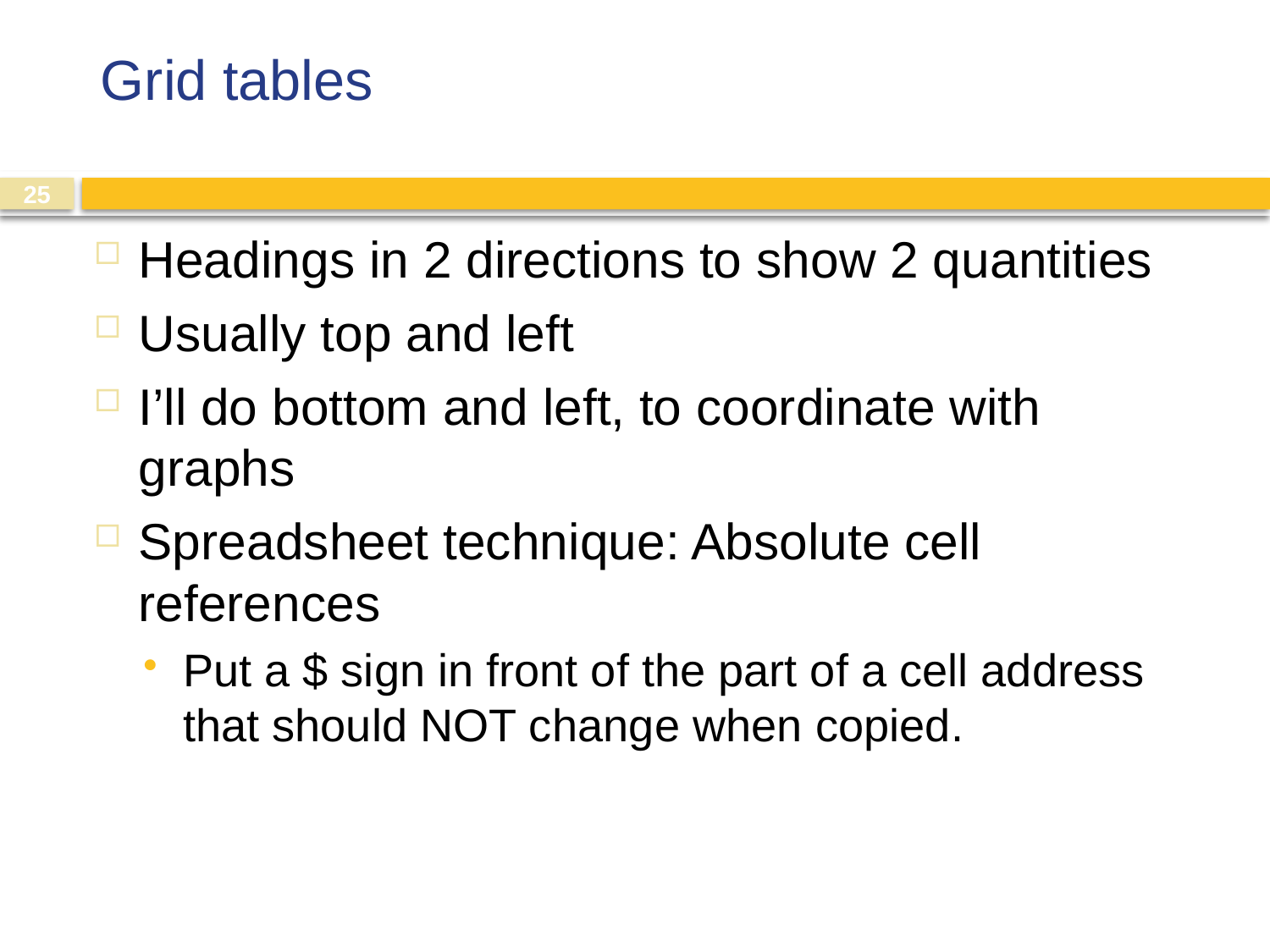

# Grid tables
Headings in 2 directions to show 2 quantities
Usually top and left
I’ll do bottom and left, to coordinate with graphs
Spreadsheet technique: Absolute cell references
Put a $ sign in front of the part of a cell address that should NOT change when copied.

25